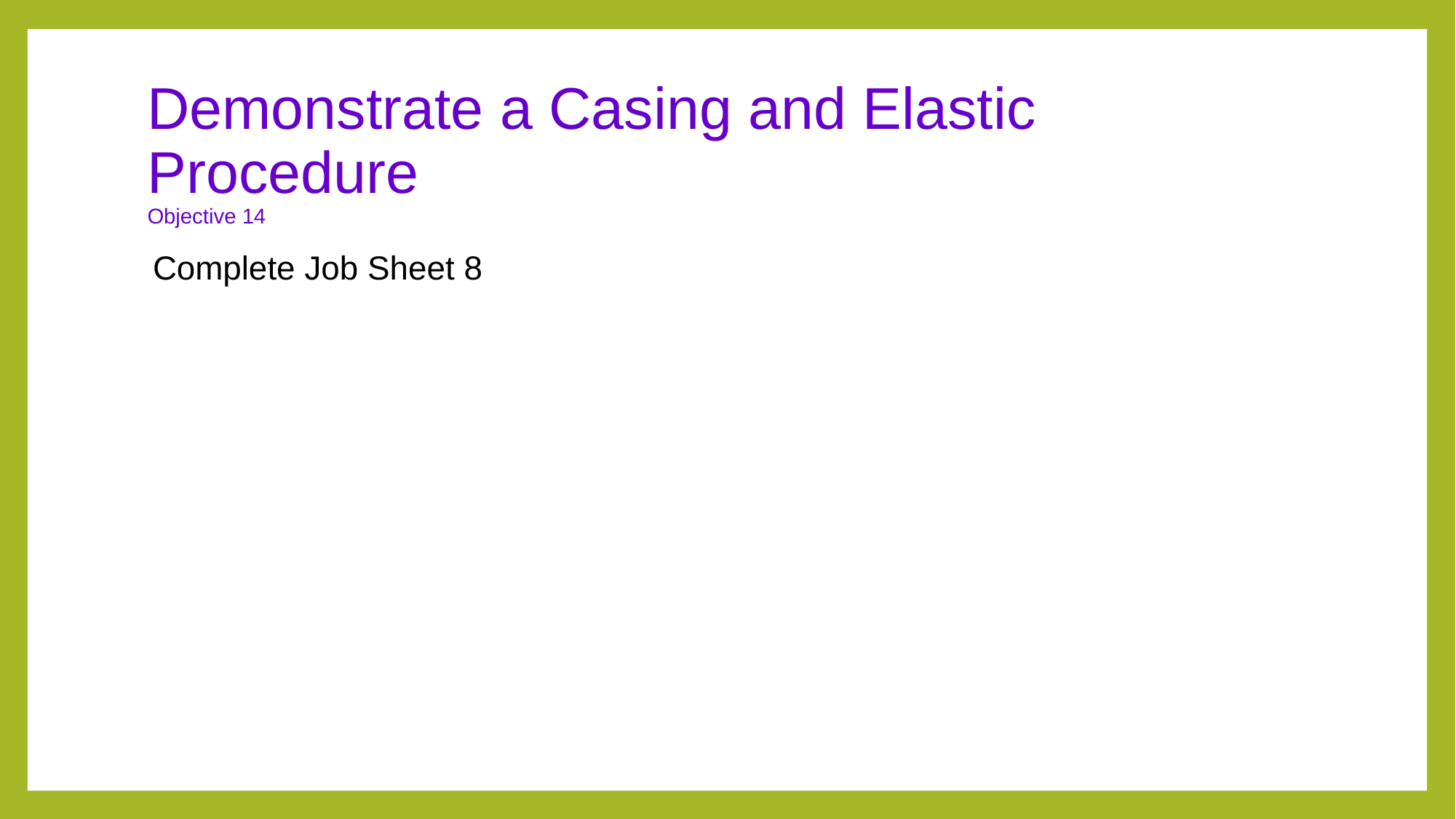

# Demonstrate a Casing and Elastic Procedure Objective 14
Complete Job Sheet 8